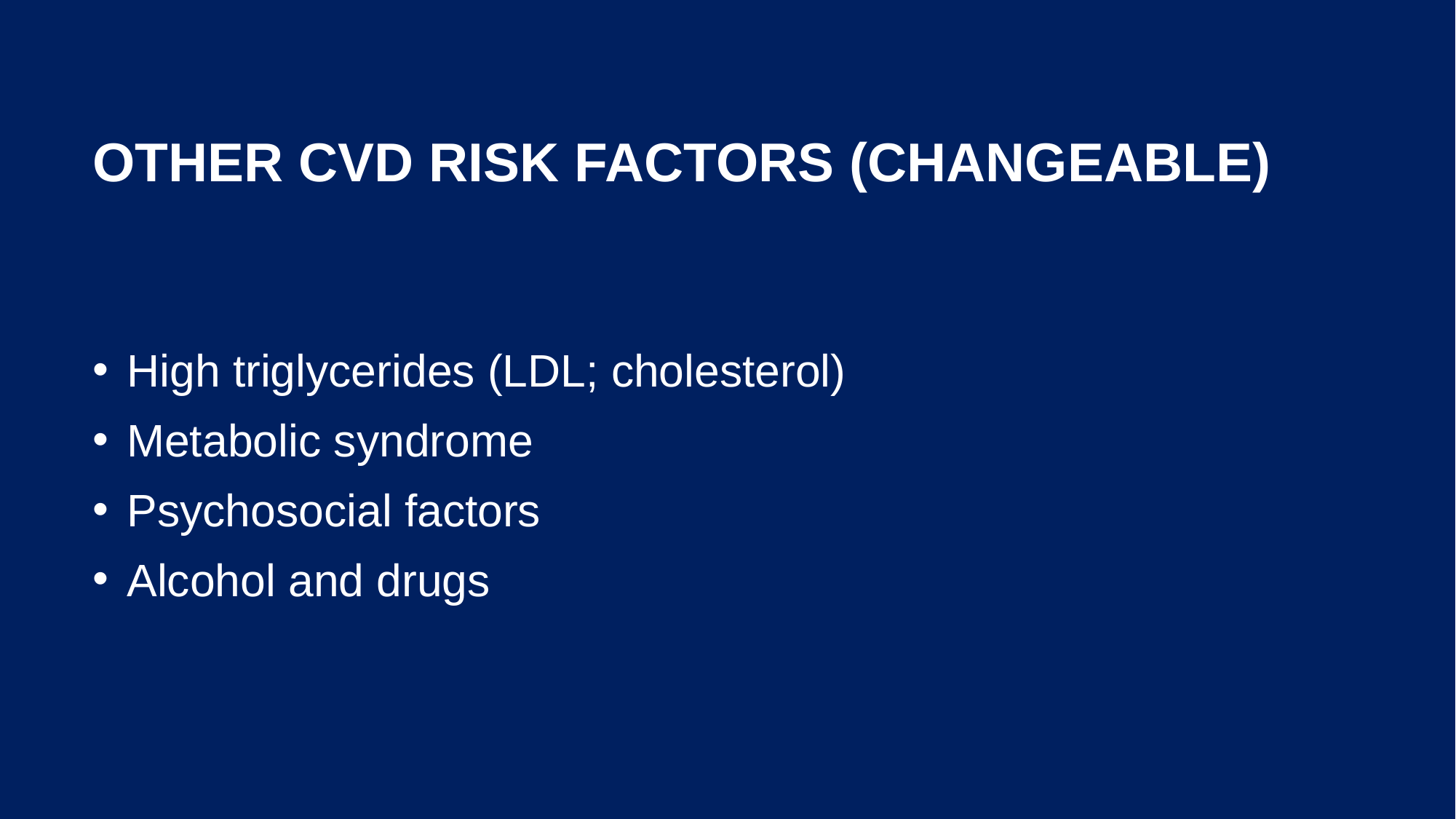

# Other CVD risk factors (changeable)
High triglycerides (LDL; cholesterol)
Metabolic syndrome
Psychosocial factors
Alcohol and drugs